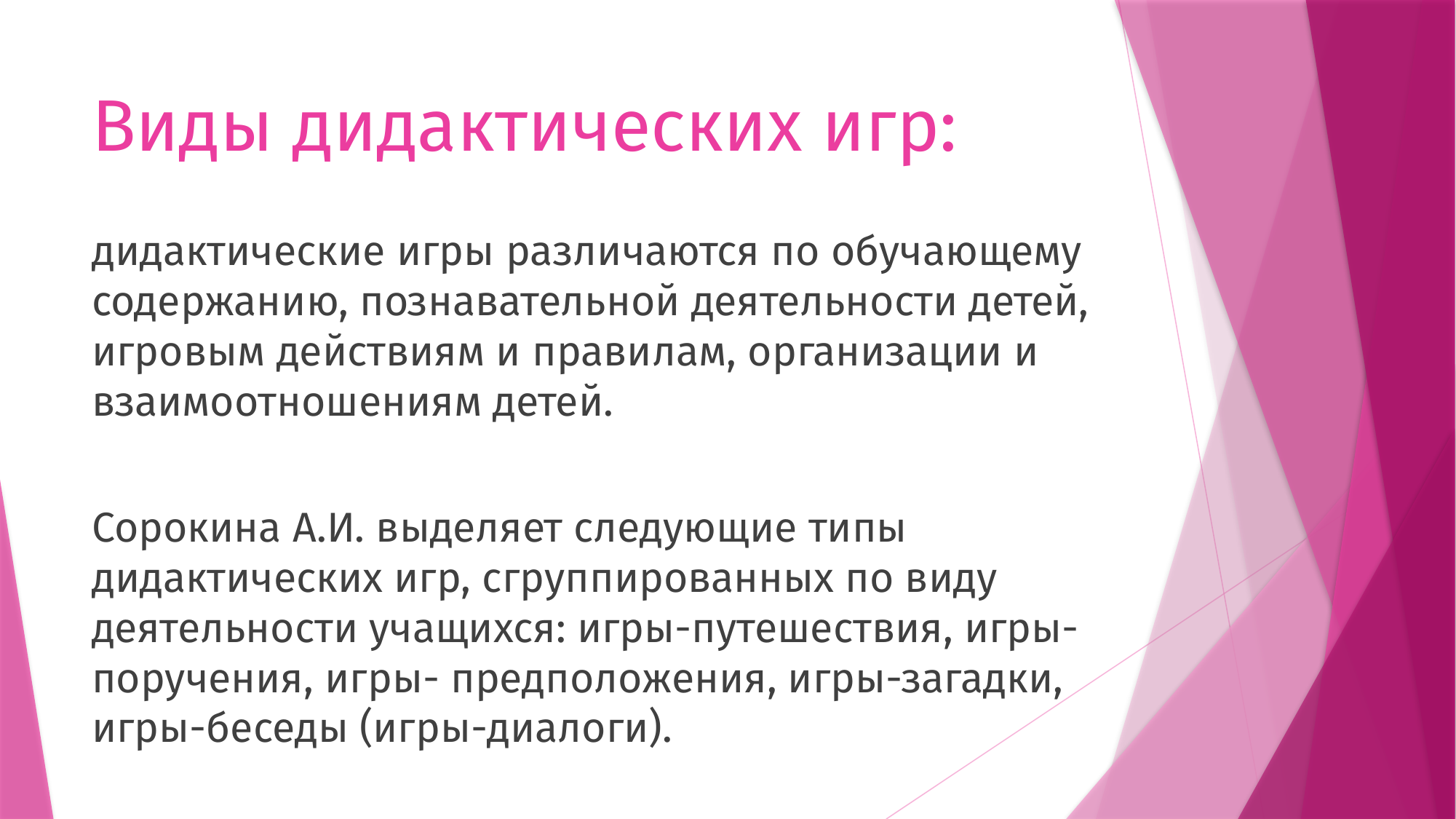

# Виды дидактических игр:
дидактические игры различаются по обучающему содержанию, познавательной деятельности детей, игровым действиям и правилам, организации и взаимоотношениям детей.

Сорокина А.И. выделяет следующие типы дидактических игр, сгруппированных по виду деятельности учащихся: игры-путешествия, игры-поручения, игры- предположения, игры-загадки, игры-беседы (игры-диалоги).